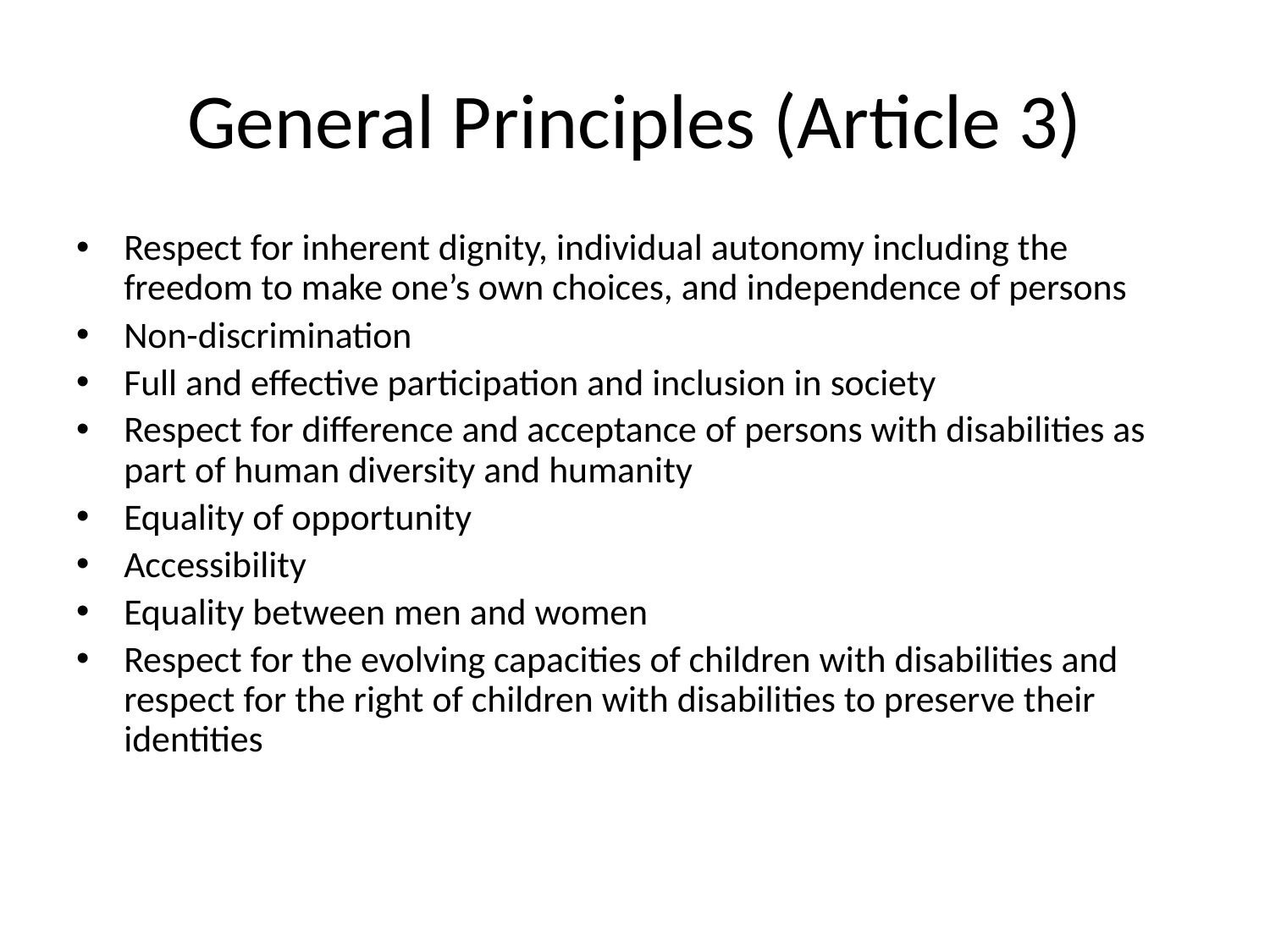

# General Principles (Article 3)
Respect for inherent dignity, individual autonomy including the freedom to make one’s own choices, and independence of persons
Non-discrimination
Full and effective participation and inclusion in society
Respect for difference and acceptance of persons with disabilities as part of human diversity and humanity
Equality of opportunity
Accessibility
Equality between men and women
Respect for the evolving capacities of children with disabilities and respect for the right of children with disabilities to preserve their identities